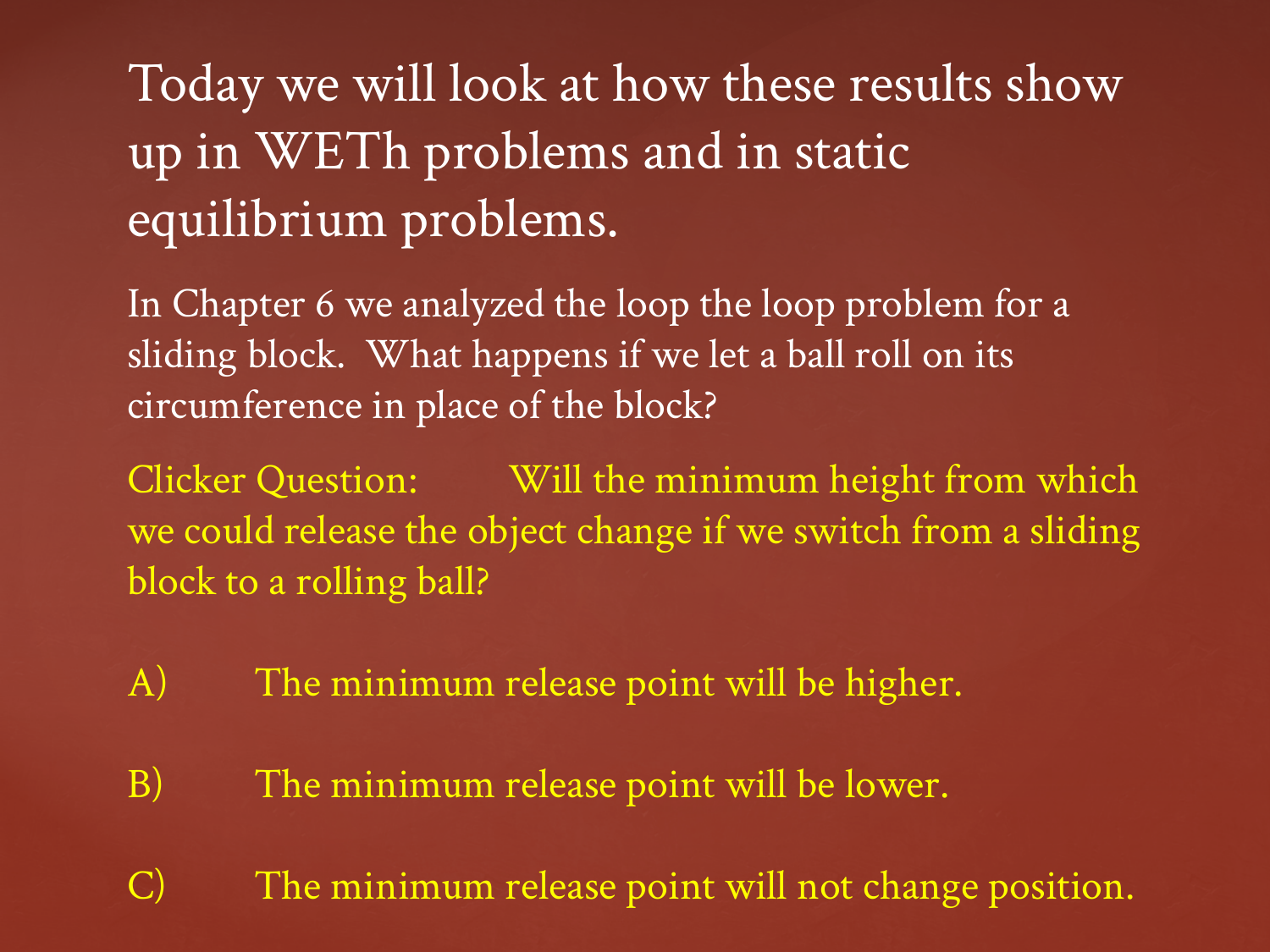

# Today we will look at how these results show up in WETh problems and in static equilibrium problems.
In Chapter 6 we analyzed the loop the loop problem for a sliding block.  What happens if we let a ball roll on its circumference in place of the block?
Clicker Question:	Will the minimum height from which we could release the object change if we switch from a sliding block to a rolling ball?

A)	The minimum release point will be higher.

B)	The minimum release point will be lower.

C) 	The minimum release point will not change position.